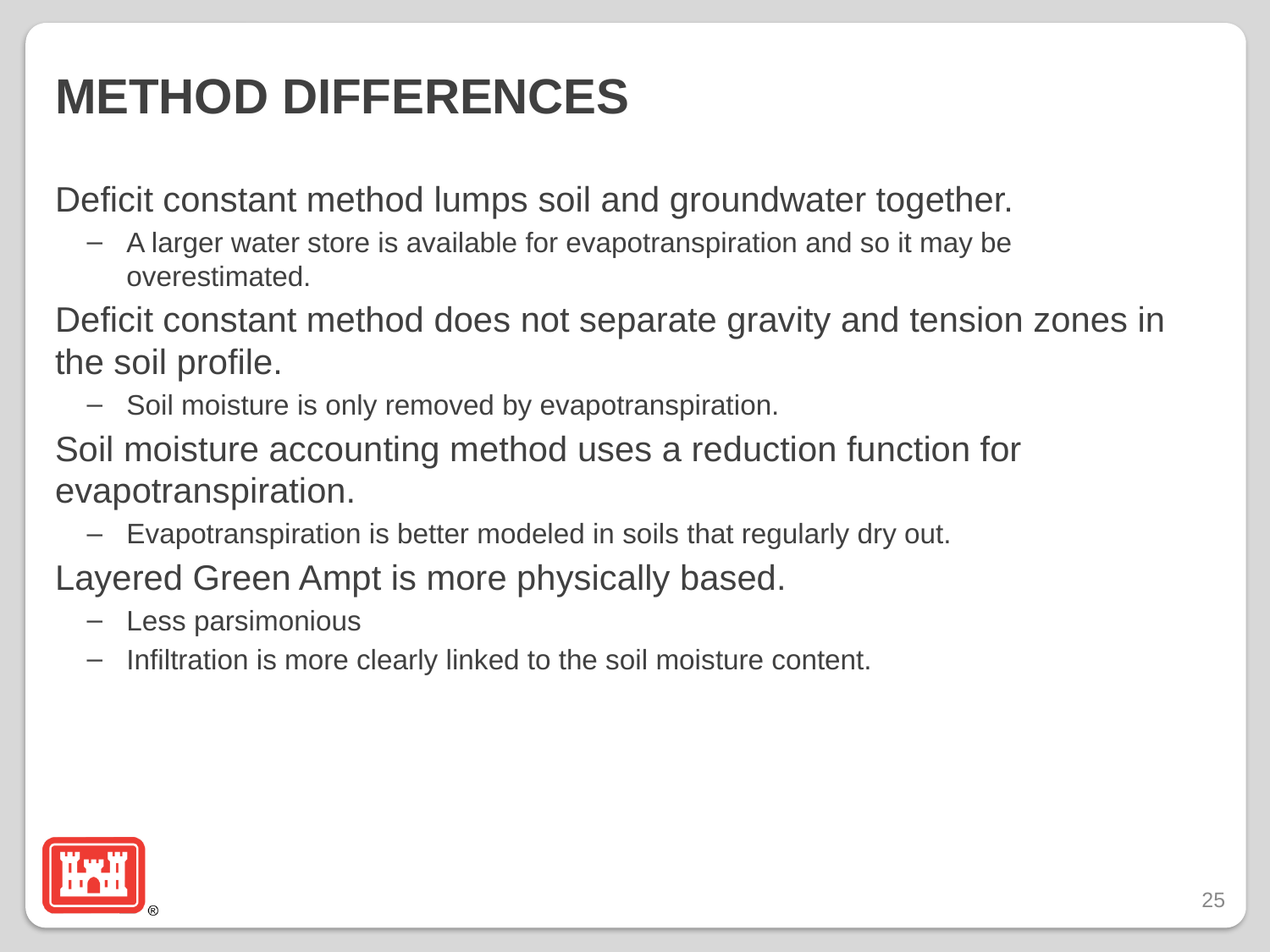

# Method Differences
Deficit constant method lumps soil and groundwater together.
A larger water store is available for evapotranspiration and so it may be overestimated.
Deficit constant method does not separate gravity and tension zones in the soil profile.
Soil moisture is only removed by evapotranspiration.
Soil moisture accounting method uses a reduction function for evapotranspiration.
Evapotranspiration is better modeled in soils that regularly dry out.
Layered Green Ampt is more physically based.
Less parsimonious
Infiltration is more clearly linked to the soil moisture content.
25